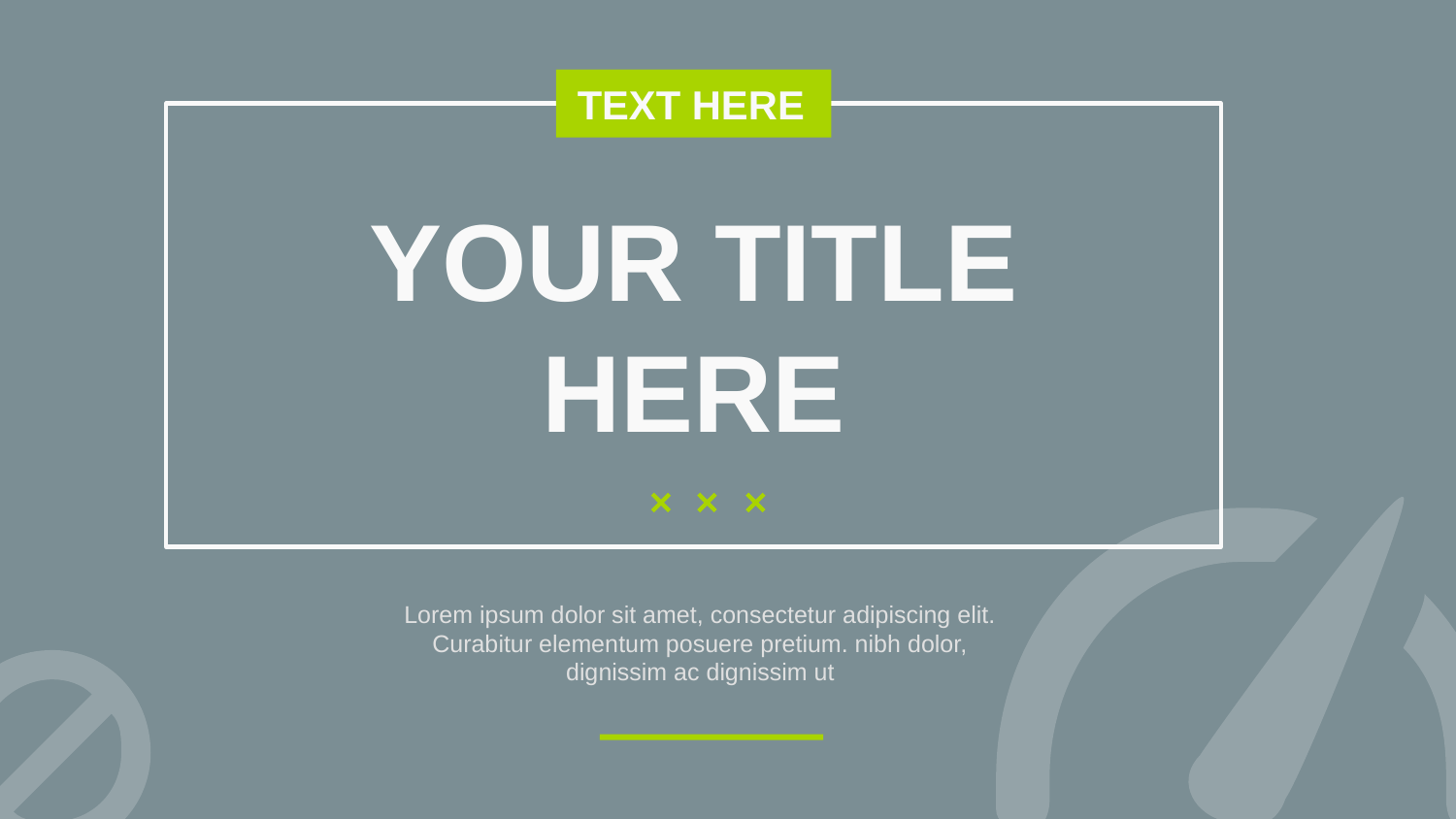

TEXT HERE

YOUR TITLE HERE

Lorem ipsum dolor sit amet, consectetur adipiscing elit. Curabitur elementum posuere pretium. nibh dolor, dignissim ac dignissim ut